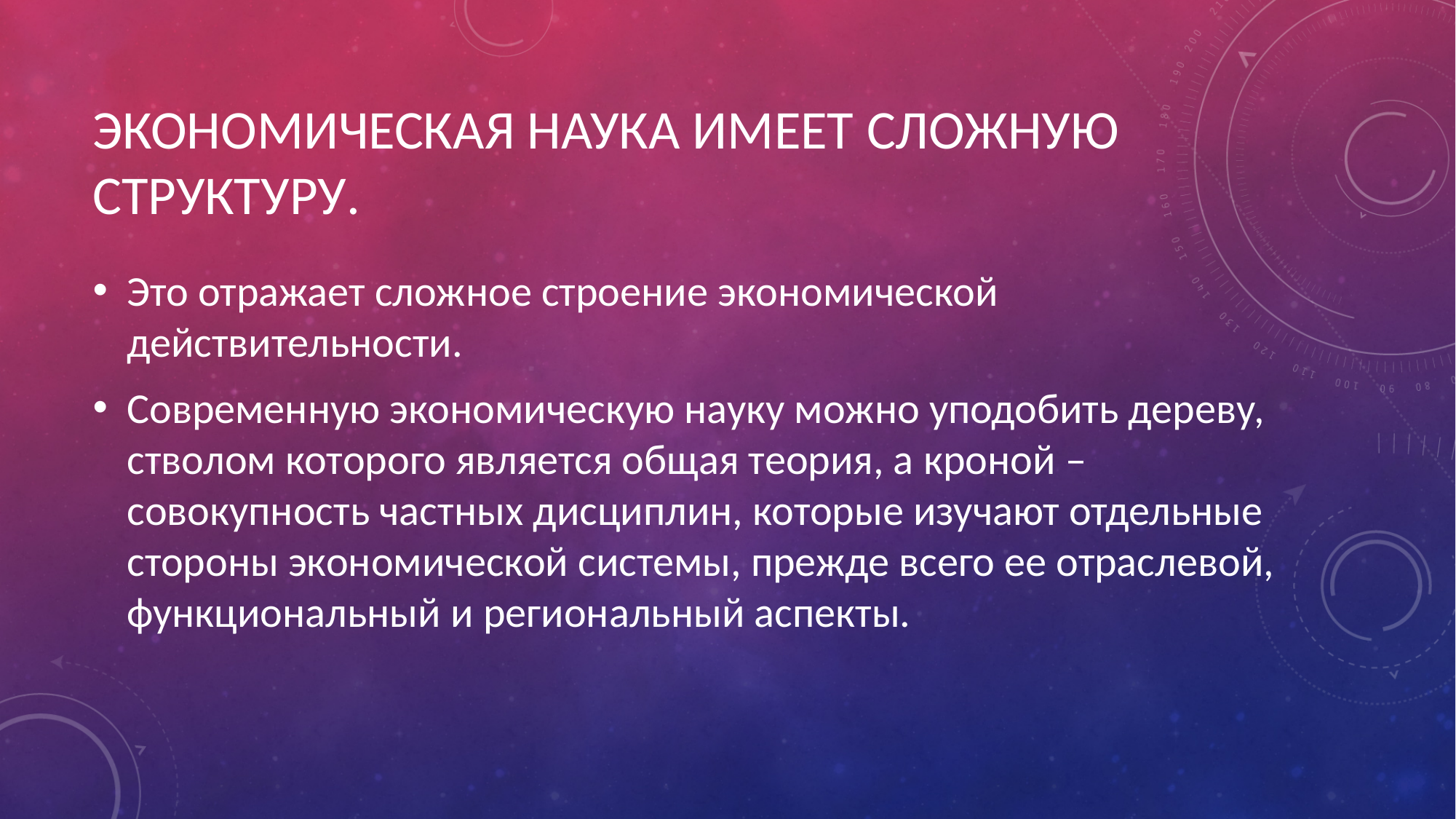

# Экономическая наука имеет сложную структуру.
Это отражает сложное строение экономической действительности.
Современную экономическую науку можно уподобить дереву, стволом которого является общая теория, а кроной – совокупность частных дисциплин, которые изучают отдельные стороны экономической системы, прежде всего ее отраслевой, функциональный и региональный аспекты.